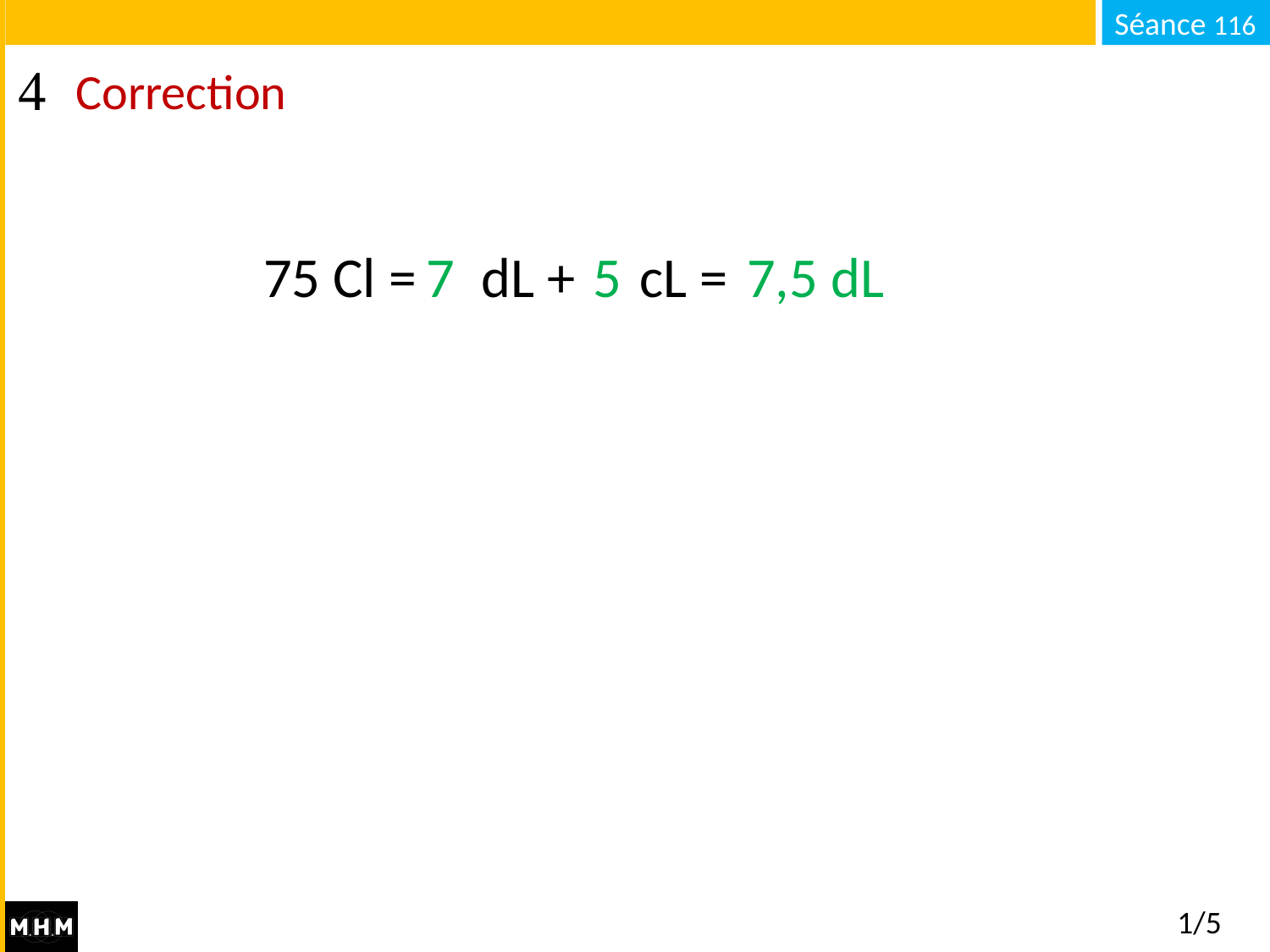

# Correction
5
7,5 dL
7
75 Cl = … dL + … cL = … dm
1/5